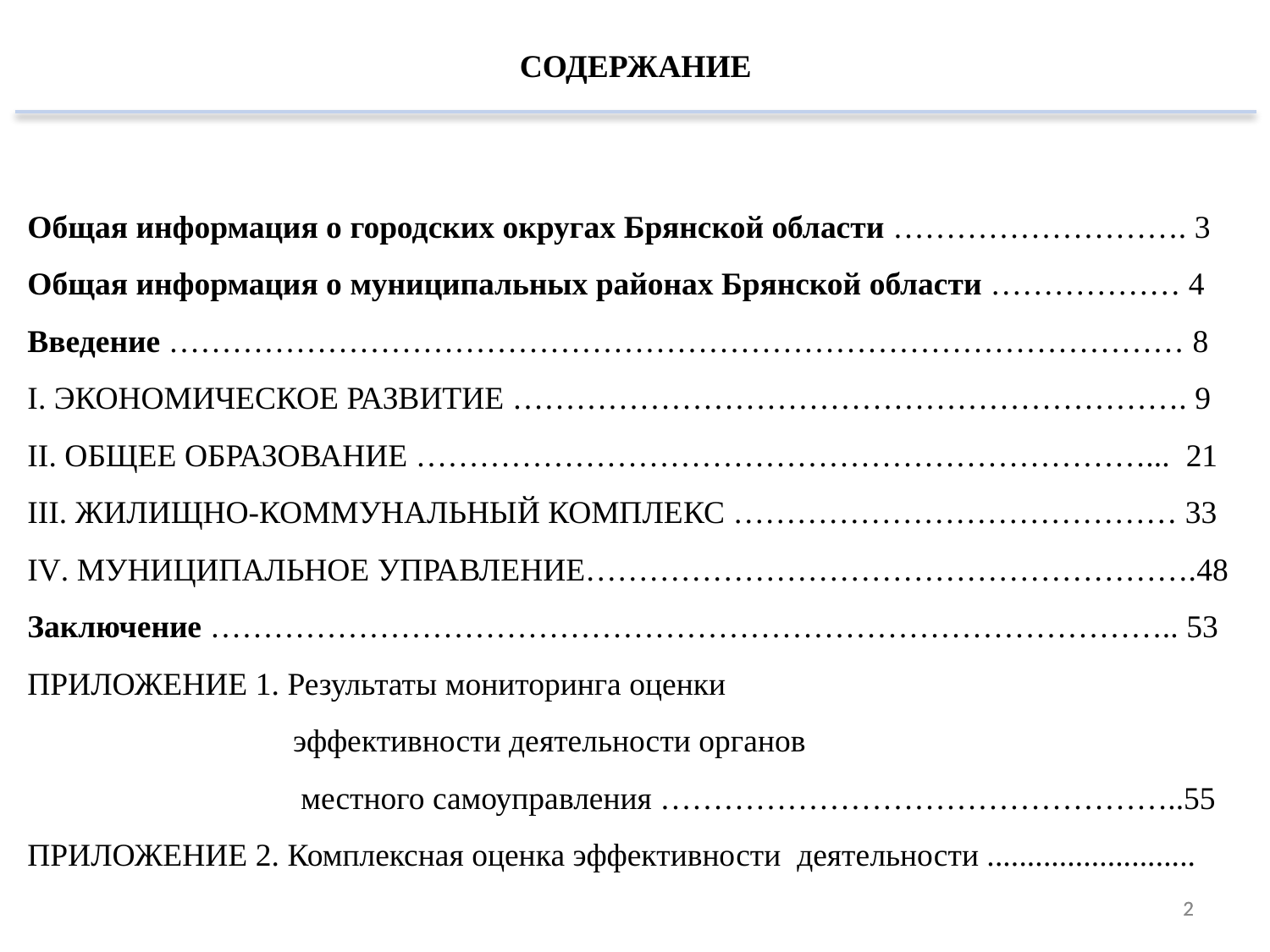

СОДЕРЖАНИЕ
Общая информация о городских округах Брянской области ………………………. 3
Общая информация о муниципальных районах Брянской области ……………… 4
Введение …………………………………………………………………………………… 8
I. ЭКОНОМИЧЕСКОЕ РАЗВИТИЕ ………………………………………………………. 9
II. ОБЩЕЕ ОБРАЗОВАНИЕ ……………………………………………………………...  21
III. ЖИЛИЩНО-КОММУНАЛЬНЫЙ КОМПЛЕКС …………………………………… 33
IV. МУНИЦИПАЛЬНОЕ УПРАВЛЕНИЕ………………………………………………….48
Заключение ……………………………………………………………………………….. 53
ПРИЛОЖЕНИЕ 1. Результаты мониторинга оценки
                                 эффективности деятельности органов
                                  местного самоуправления …………………………………………..55 ПРИЛОЖЕНИЕ 2. Комплексная оценка эффективности  деятельности ..........................
2
2